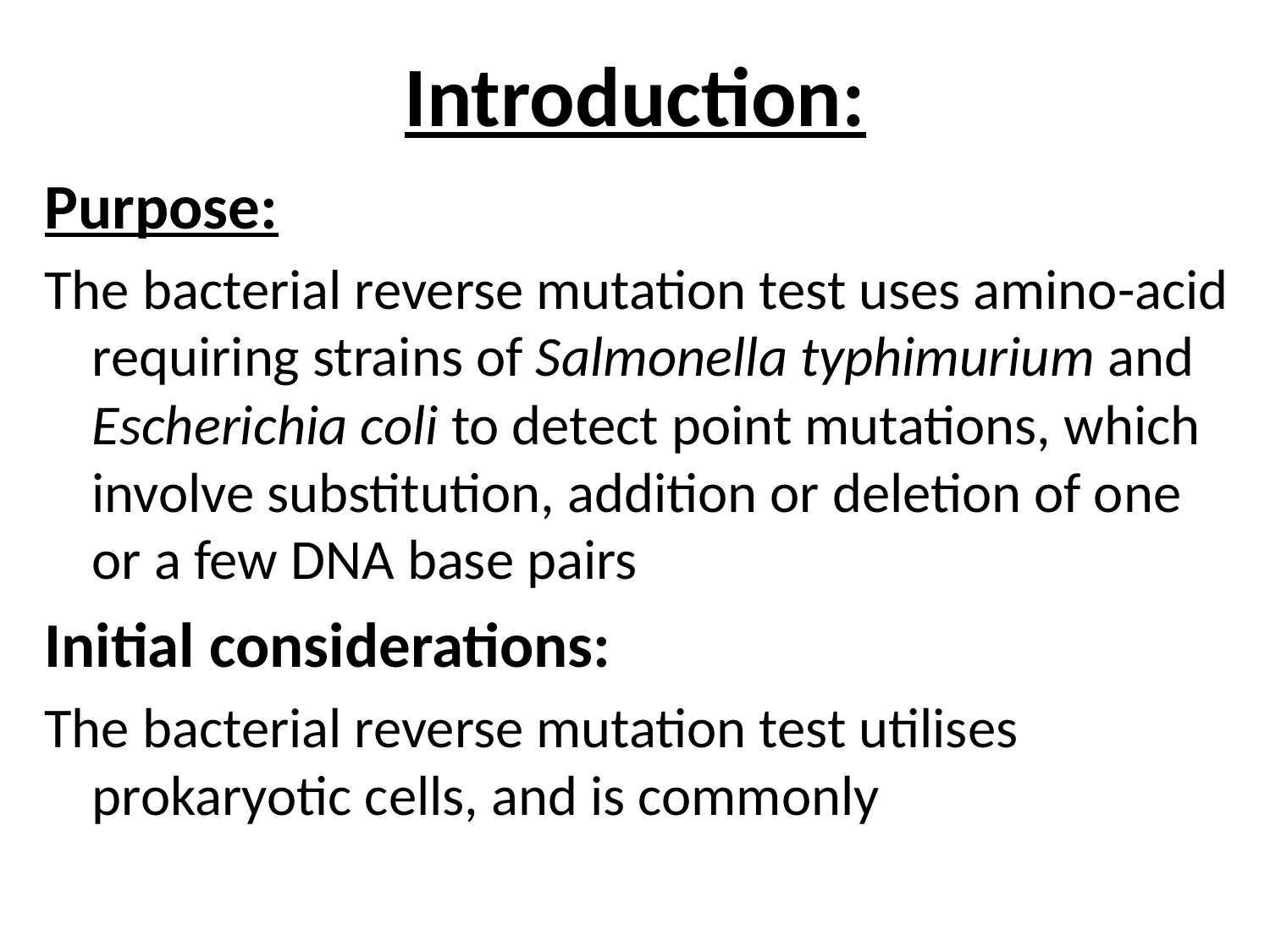

# Introduction:
Purpose:
The bacterial reverse mutation test uses amino-acid requiring strains of Salmonella typhimurium and Escherichia coli to detect point mutations, which involve substitution, addition or deletion of one or a few DNA base pairs
Initial considerations:
The bacterial reverse mutation test utilises prokaryotic cells, and is commonly